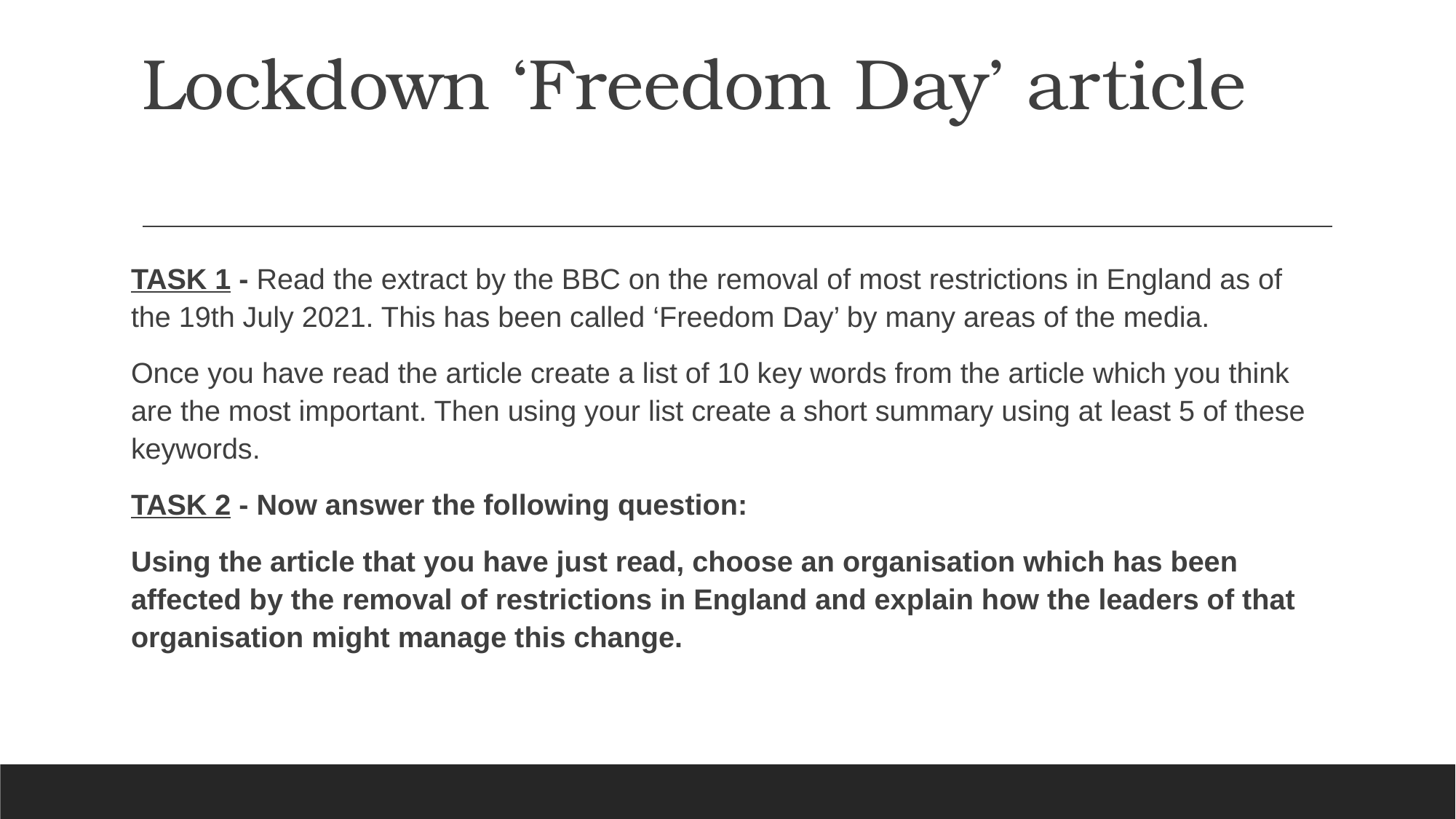

# Lockdown ‘Freedom Day’ article
TASK 1 - Read the extract by the BBC on the removal of most restrictions in England as of the 19th July 2021. This has been called ‘Freedom Day’ by many areas of the media.
Once you have read the article create a list of 10 key words from the article which you think are the most important. Then using your list create a short summary using at least 5 of these keywords.
TASK 2 - Now answer the following question:
Using the article that you have just read, choose an organisation which has been affected by the removal of restrictions in England and explain how the leaders of that organisation might manage this change.